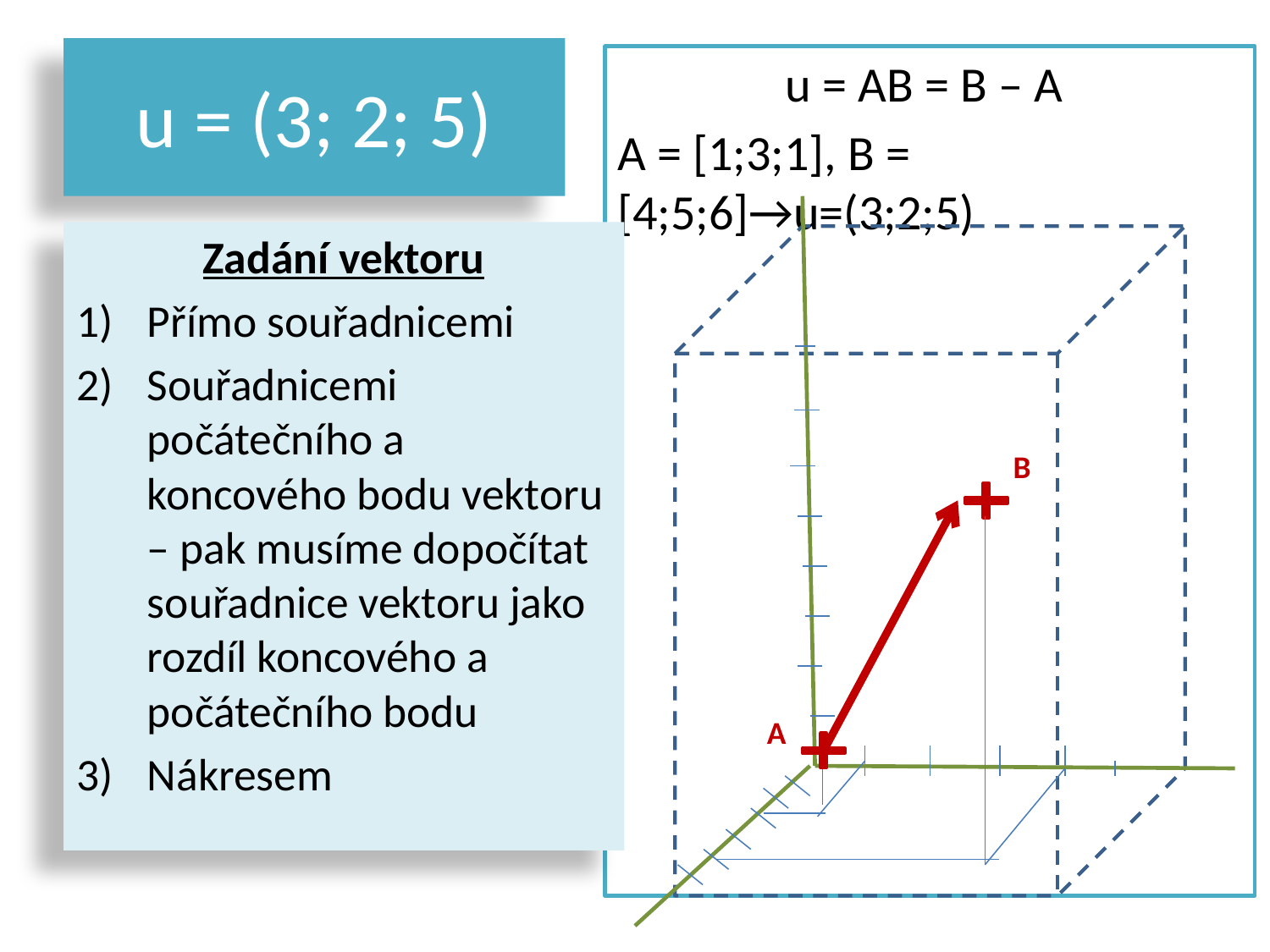

# u = (3; 2; 5)
u = AB = B – A
A = [1;3;1], B = [4;5;6]→u=(3;2;5)

B

A
Zadání vektoru
Přímo souřadnicemi
Souřadnicemi počátečního a koncového bodu vektoru – pak musíme dopočítat souřadnice vektoru jako rozdíl koncového a počátečního bodu
Nákresem